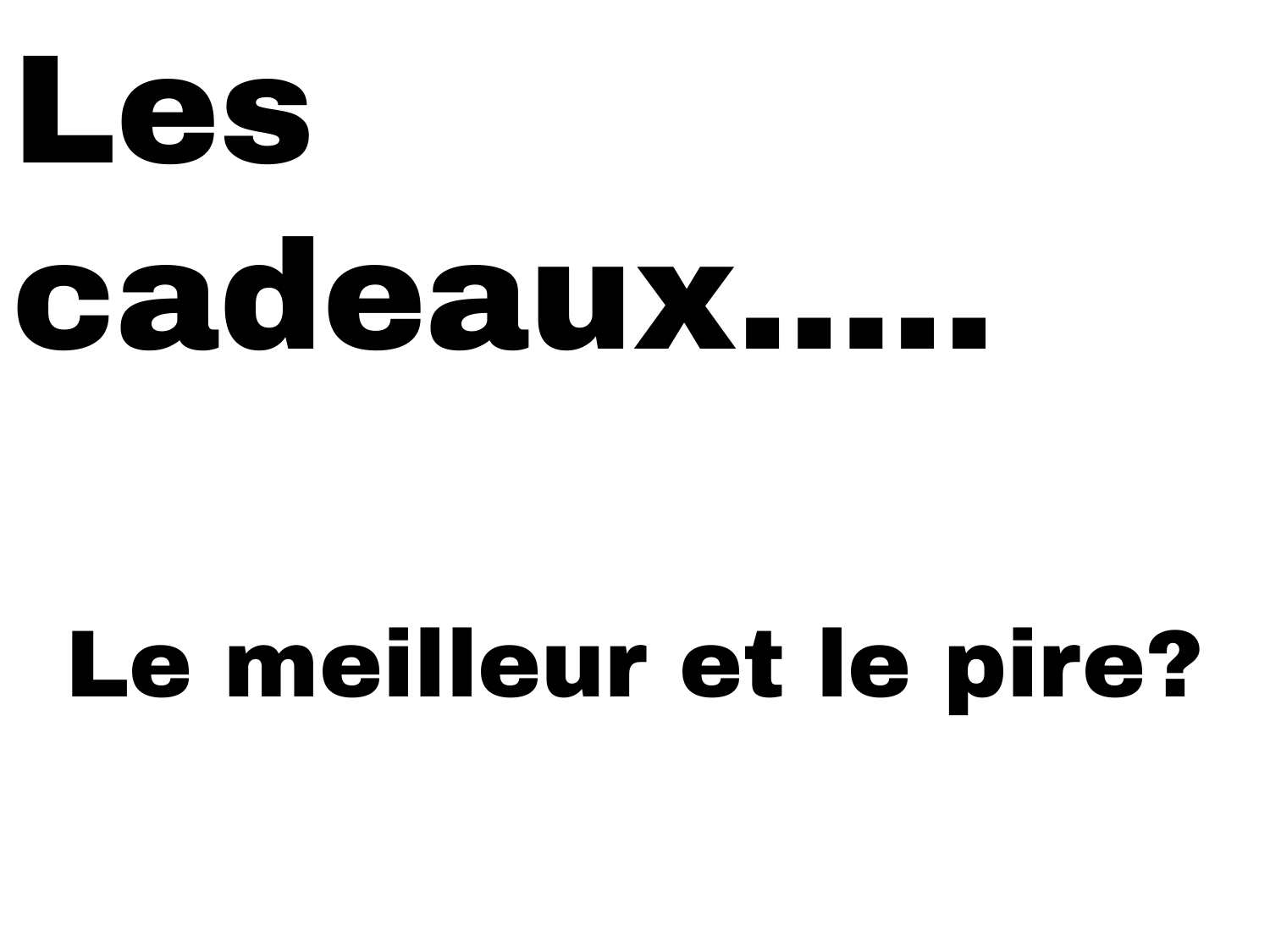

Les cadeaux…..
Le meilleur et le pire?